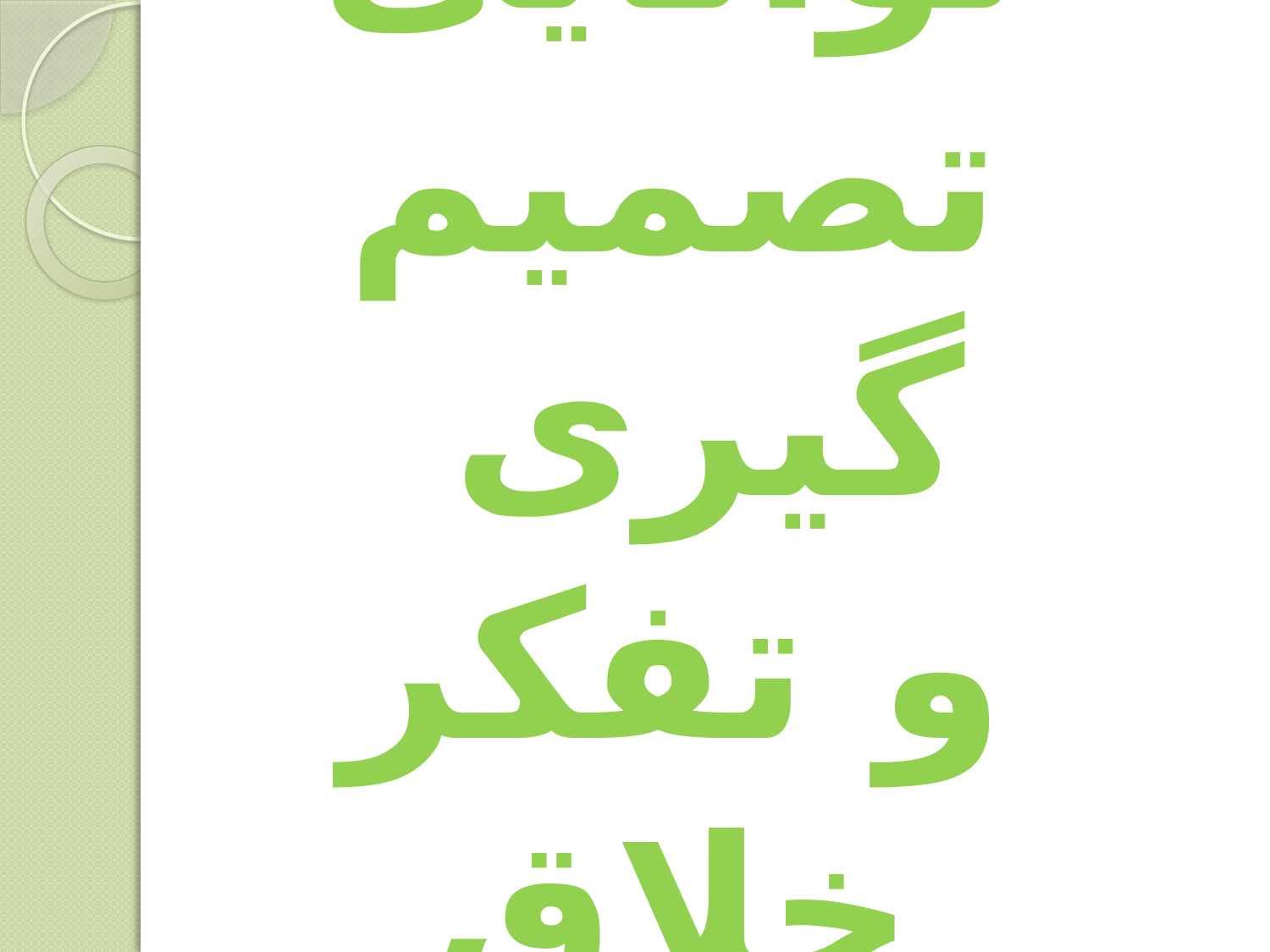

# توانایی تصمیم گیری و تفکر خلاق